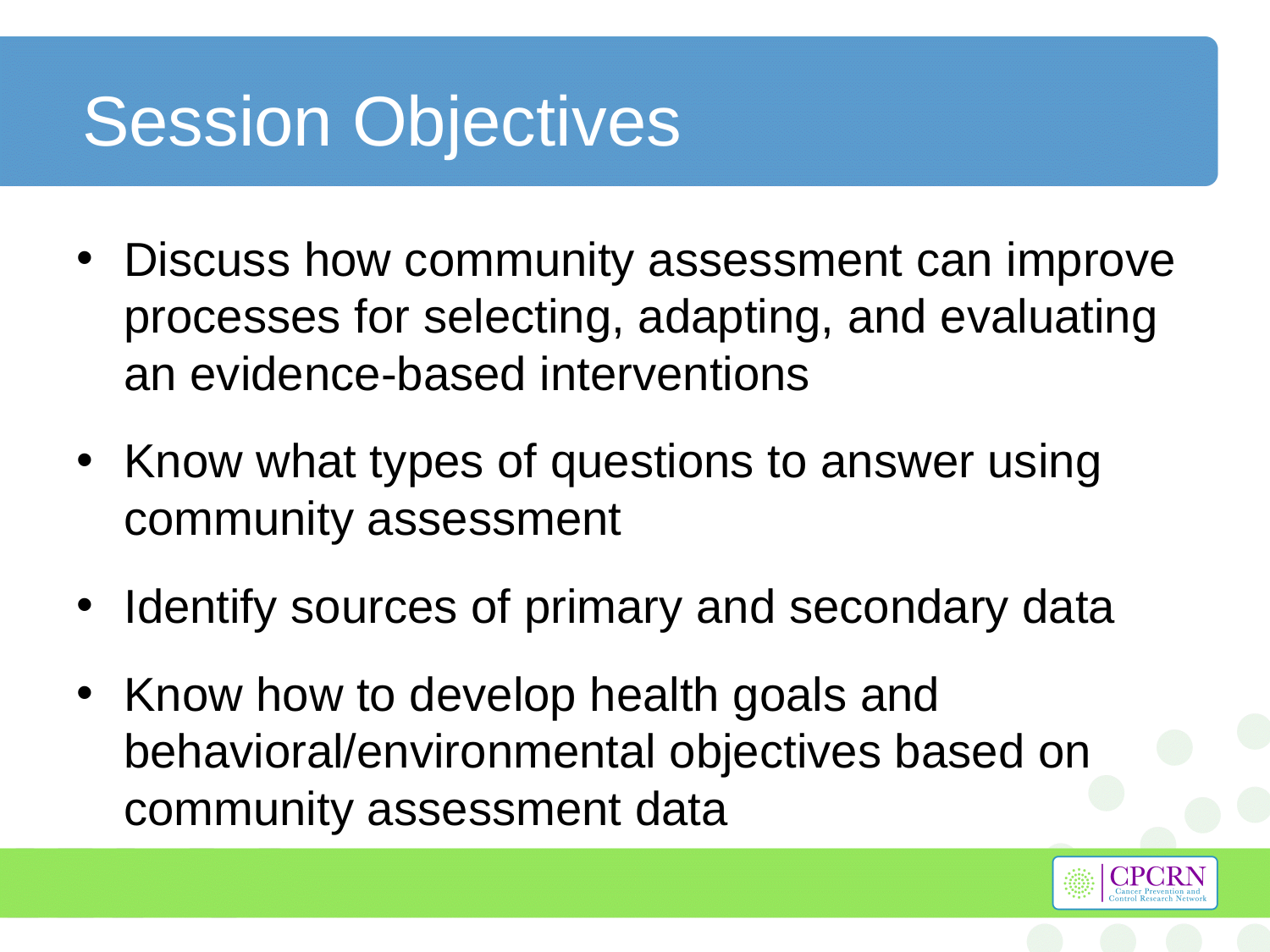

# Session Objectives
Discuss how community assessment can improve processes for selecting, adapting, and evaluating an evidence-based interventions
Know what types of questions to answer using community assessment
Identify sources of primary and secondary data
Know how to develop health goals and behavioral/environmental objectives based on community assessment data